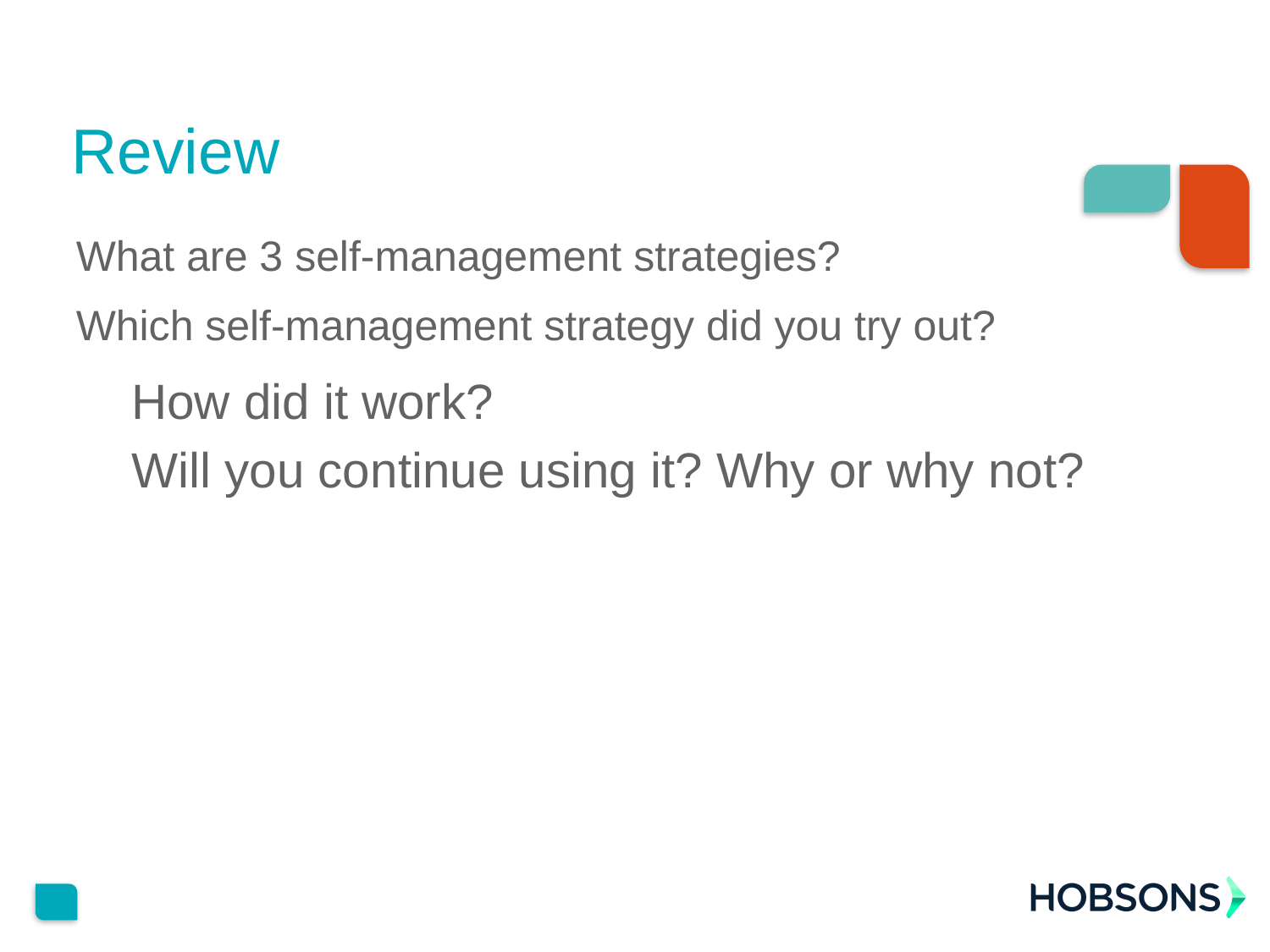

# Review
What are 3 self-management strategies?
Which self-management strategy did you try out?
How did it work?
Will you continue using it? Why or why not?